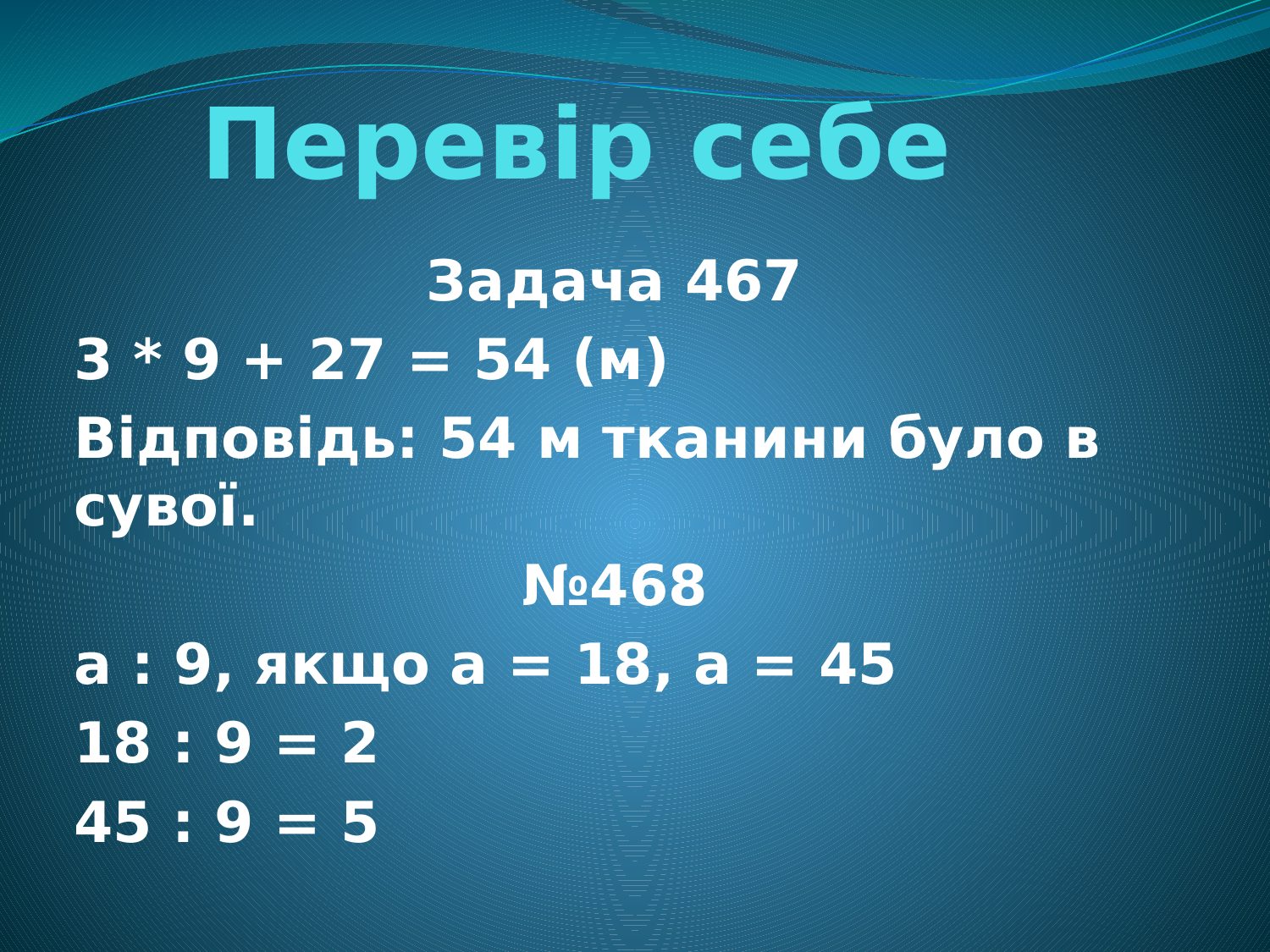

# Перевір себе
Задача 467
3 * 9 + 27 = 54 (м)
Відповідь: 54 м тканини було в сувої.
№468
а : 9, якщо а = 18, а = 45
18 : 9 = 2
45 : 9 = 5